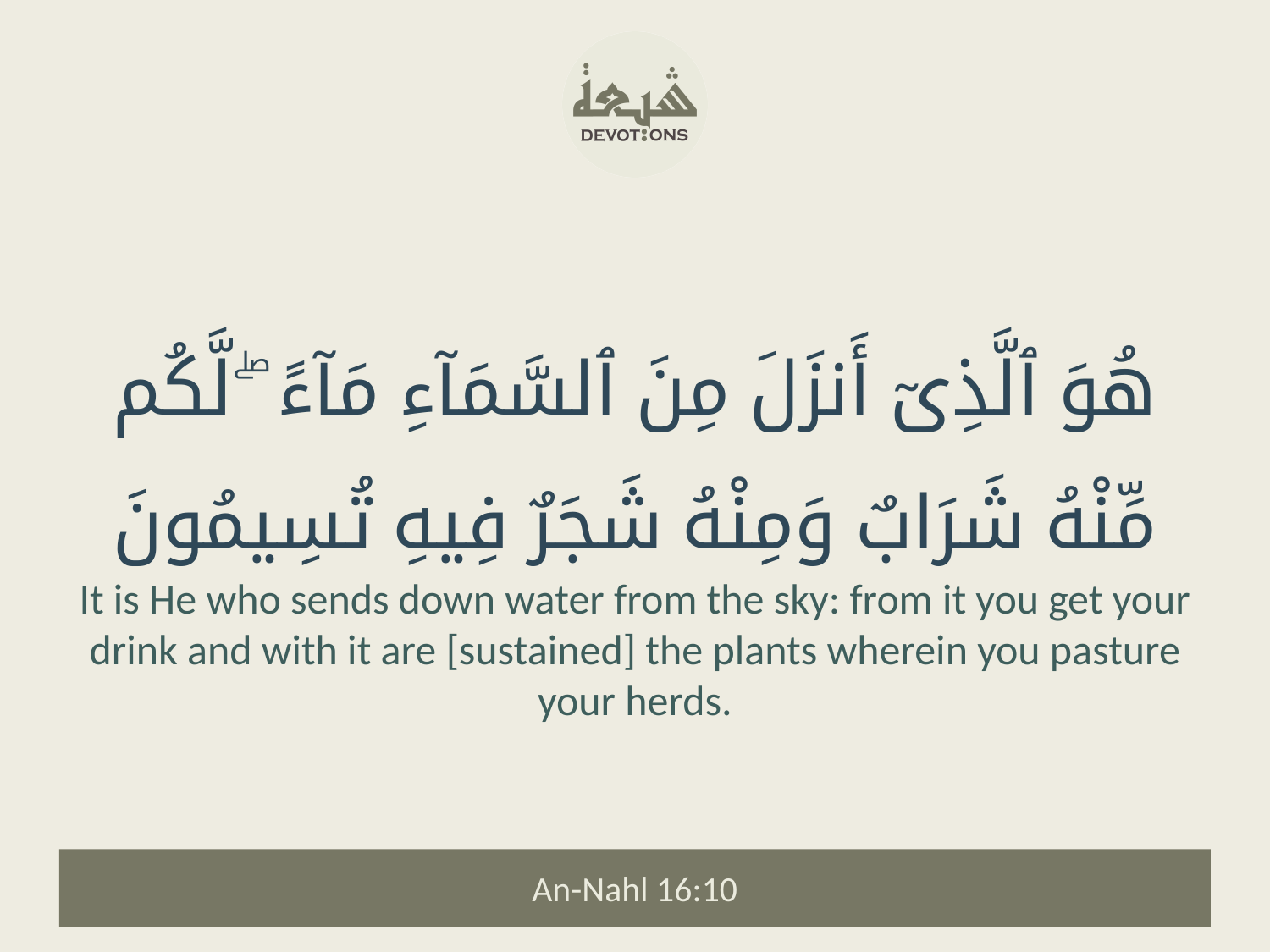

هُوَ ٱلَّذِىٓ أَنزَلَ مِنَ ٱلسَّمَآءِ مَآءً ۖ لَّكُم مِّنْهُ شَرَابٌ وَمِنْهُ شَجَرٌ فِيهِ تُسِيمُونَ
It is He who sends down water from the sky: from it you get your drink and with it are [sustained] the plants wherein you pasture your herds.
An-Nahl 16:10